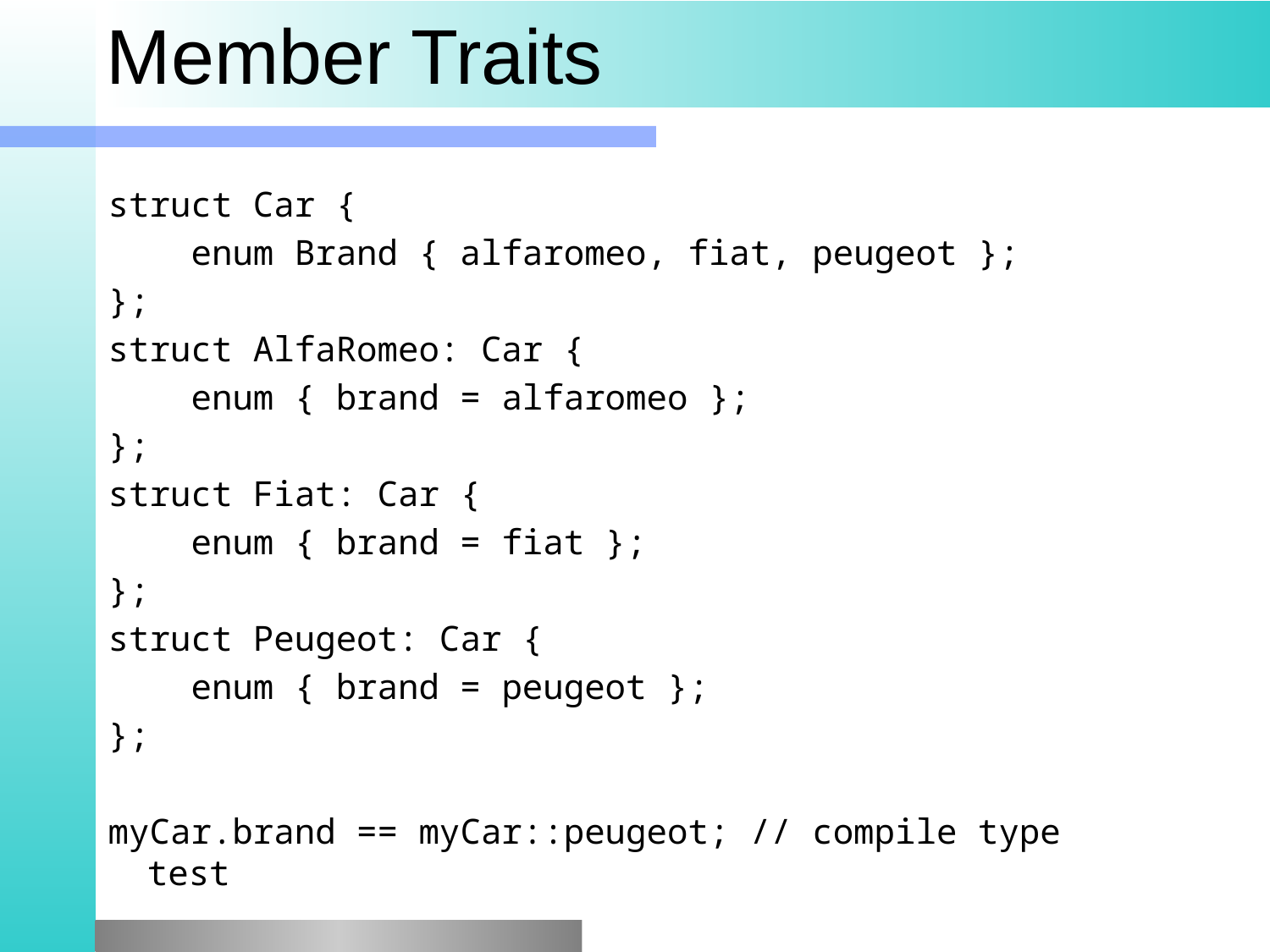

# Member Traits
struct Car {
    enum Brand { alfaromeo, fiat, peugeot };
};
struct AlfaRomeo: Car {
    enum { brand = alfaromeo };
};
struct Fiat: Car {
    enum { brand = fiat };
};
struct Peugeot: Car {
    enum { brand = peugeot };
};

myCar.brand == myCar::peugeot; // compile type test